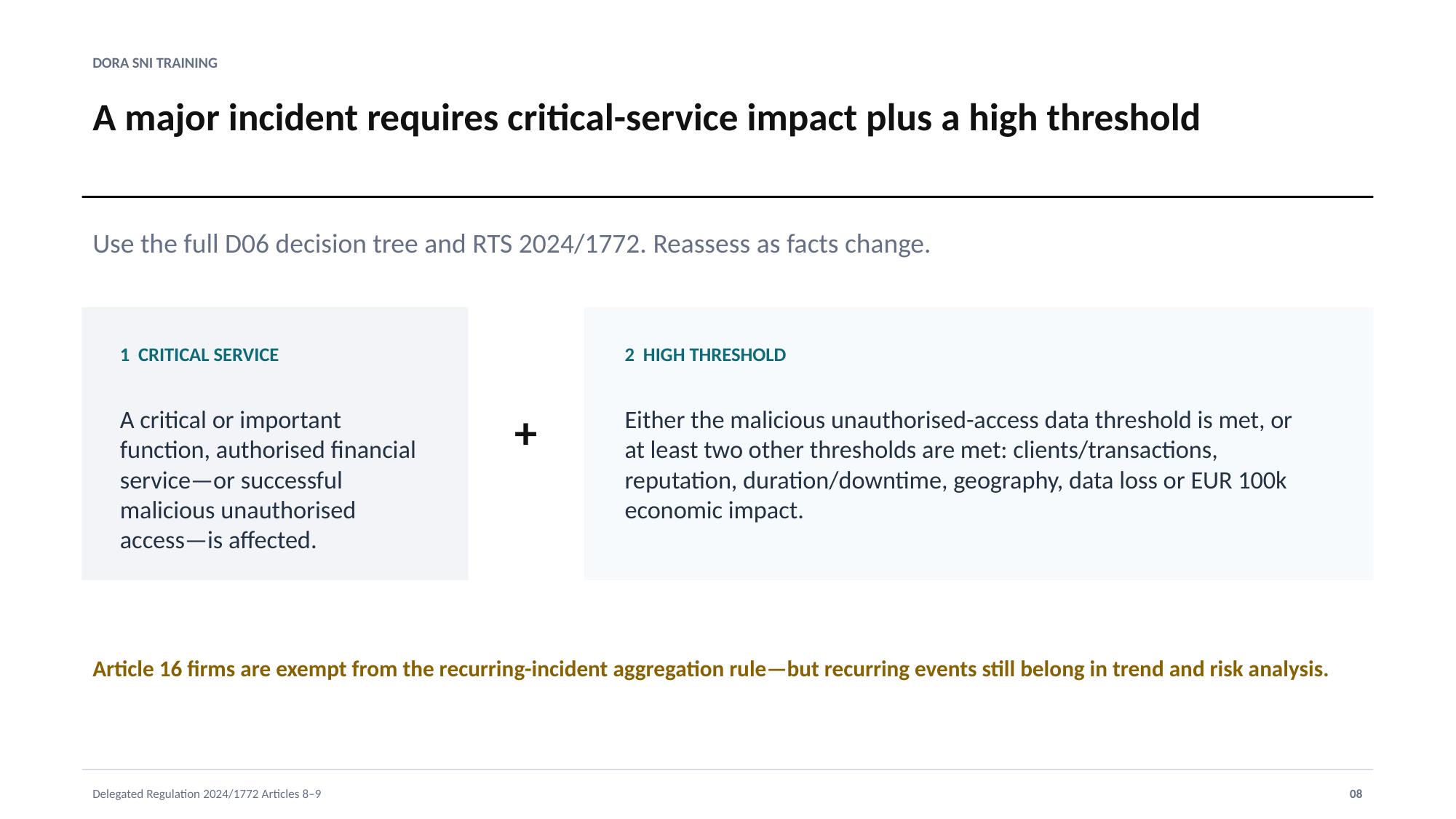

DORA SNI TRAINING
A major incident requires critical-service impact plus a high threshold

Use the full D06 decision tree and RTS 2024/1772. Reassess as facts change.

1  CRITICAL SERVICE
2  HIGH THRESHOLD
A critical or important function, authorised financial service—or successful malicious unauthorised access—is affected.
+
Either the malicious unauthorised-access data threshold is met, or at least two other thresholds are met: clients/transactions, reputation, duration/downtime, geography, data loss or EUR 100k economic impact.
Article 16 firms are exempt from the recurring-incident aggregation rule—but recurring events still belong in trend and risk analysis.

Delegated Regulation 2024/1772 Articles 8–9
08